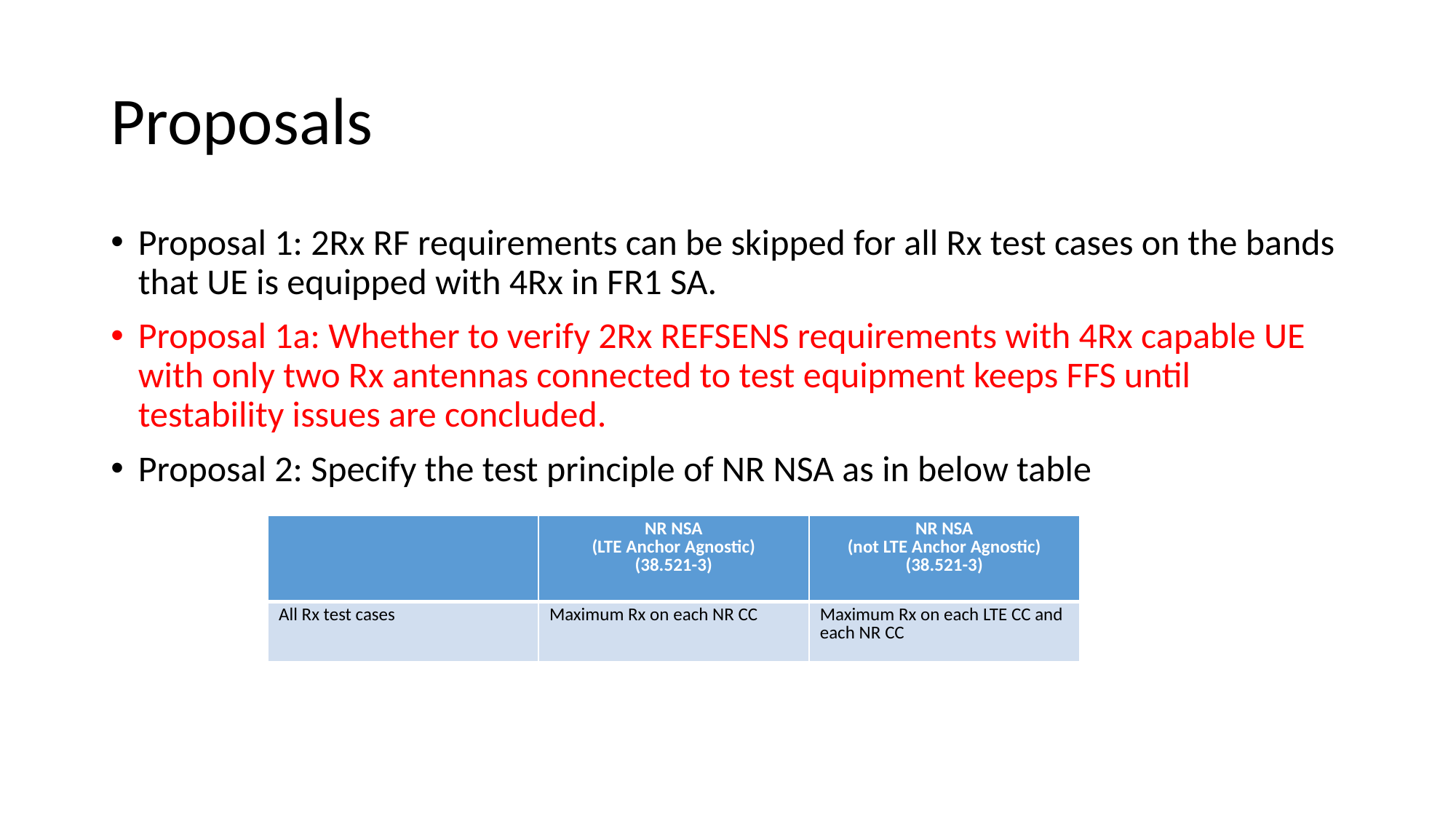

# Proposals
Proposal 1: 2Rx RF requirements can be skipped for all Rx test cases on the bands that UE is equipped with 4Rx in FR1 SA.
Proposal 1a: Whether to verify 2Rx REFSENS requirements with 4Rx capable UE with only two Rx antennas connected to test equipment keeps FFS until testability issues are concluded.
Proposal 2: Specify the test principle of NR NSA as in below table

|  | NR NSA (LTE Anchor Agnostic) (38.521-3) | NR NSA (not LTE Anchor Agnostic) (38.521-3) |
| --- | --- | --- |
| All Rx test cases | Maximum Rx on each NR CC | Maximum Rx on each LTE CC and each NR CC |